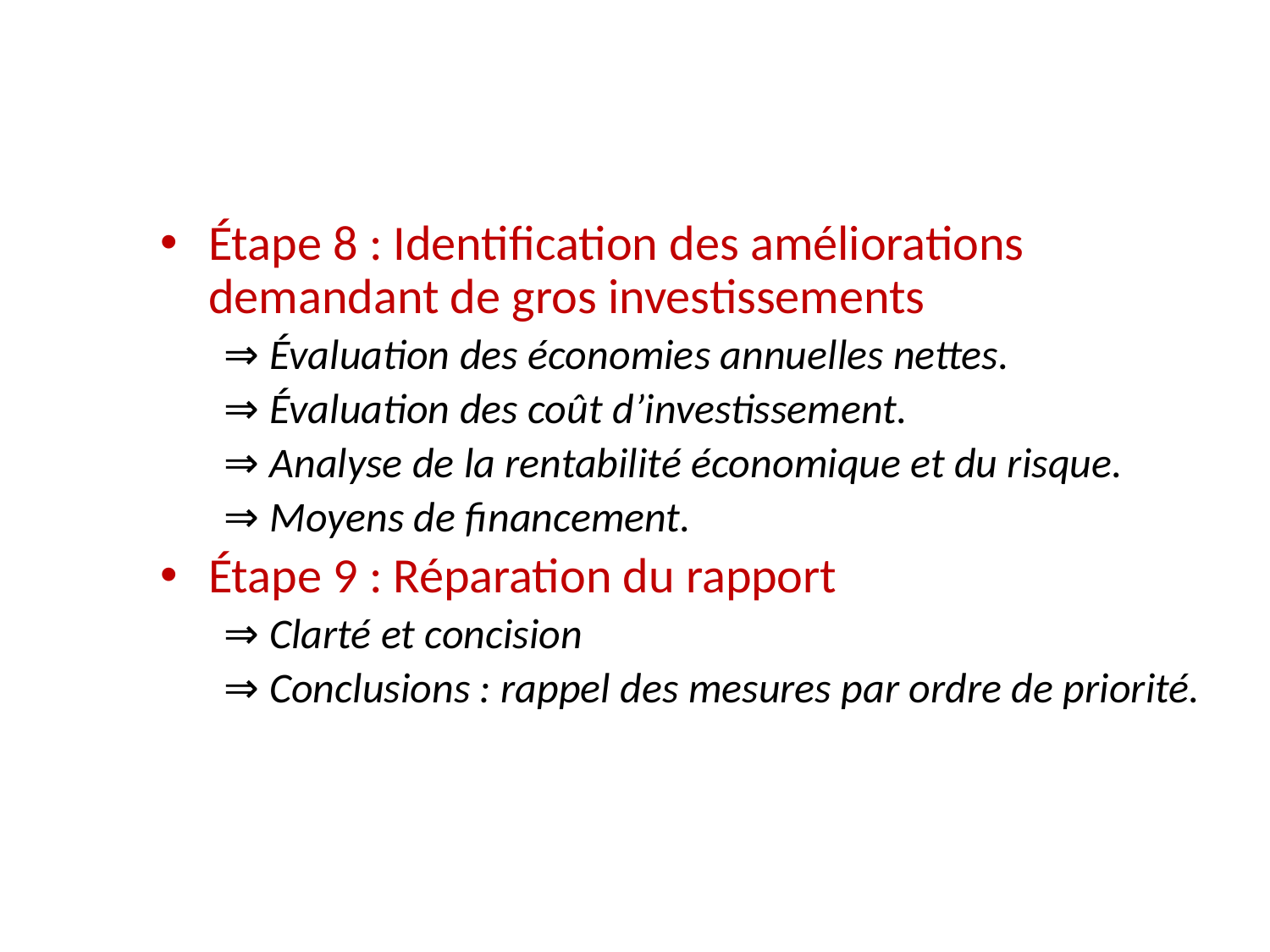

Étape 8 : Identification des améliorations demandant de gros investissements
⇒ Évaluation des économies annuelles nettes.
⇒ Évaluation des coût d’investissement.
⇒ Analyse de la rentabilité économique et du risque.
⇒ Moyens de financement.
Étape 9 : Réparation du rapport
⇒ Clarté et concision
⇒ Conclusions : rappel des mesures par ordre de priorité.